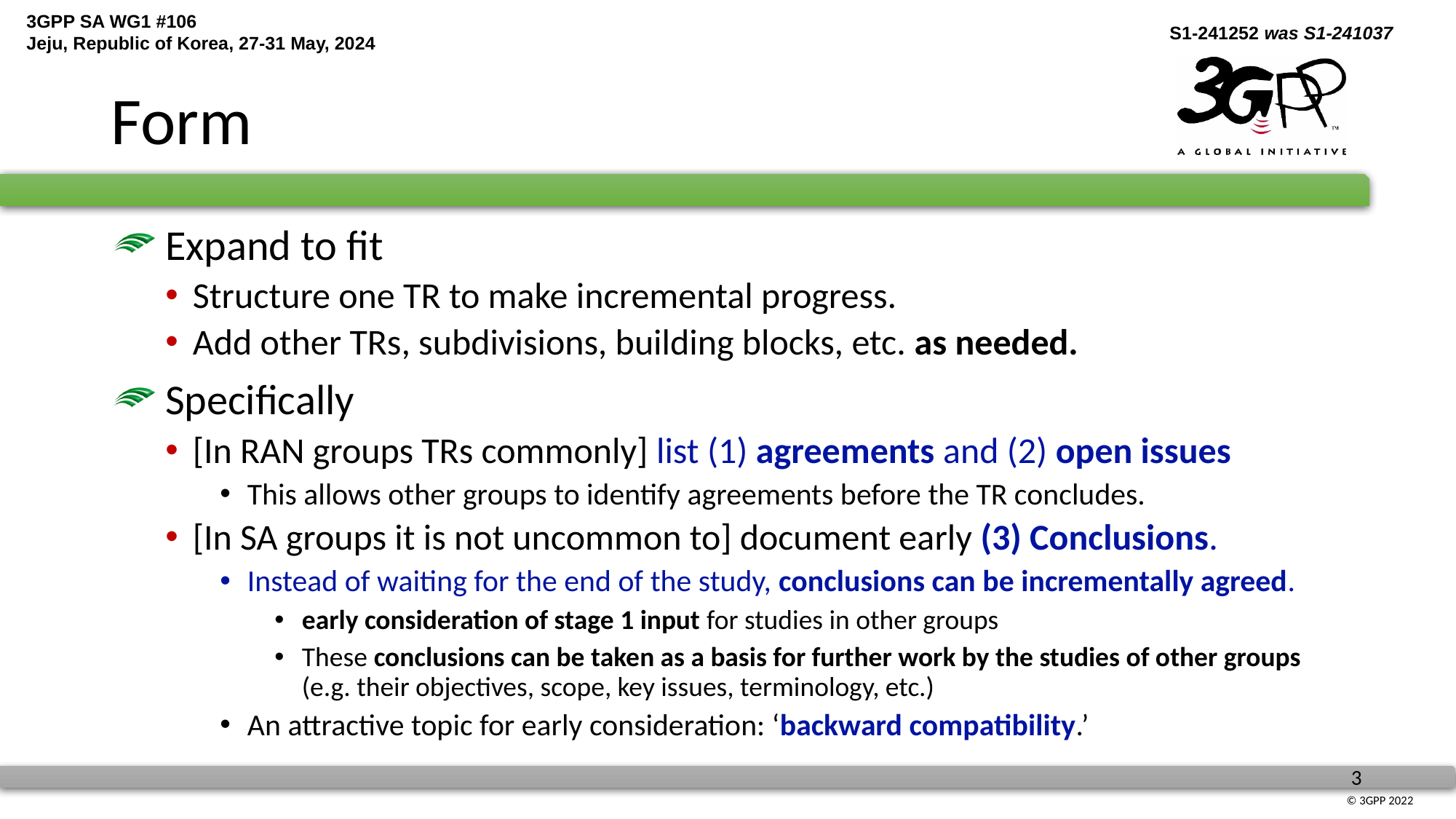

# Form
 Expand to fit
Structure one TR to make incremental progress.
Add other TRs, subdivisions, building blocks, etc. as needed.
 Specifically
[In RAN groups TRs commonly] list (1) agreements and (2) open issues
This allows other groups to identify agreements before the TR concludes.
[In SA groups it is not uncommon to] document early (3) Conclusions.
Instead of waiting for the end of the study, conclusions can be incrementally agreed.
early consideration of stage 1 input for studies in other groups
These conclusions can be taken as a basis for further work by the studies of other groups (e.g. their objectives, scope, key issues, terminology, etc.)
An attractive topic for early consideration: ‘backward compatibility.’